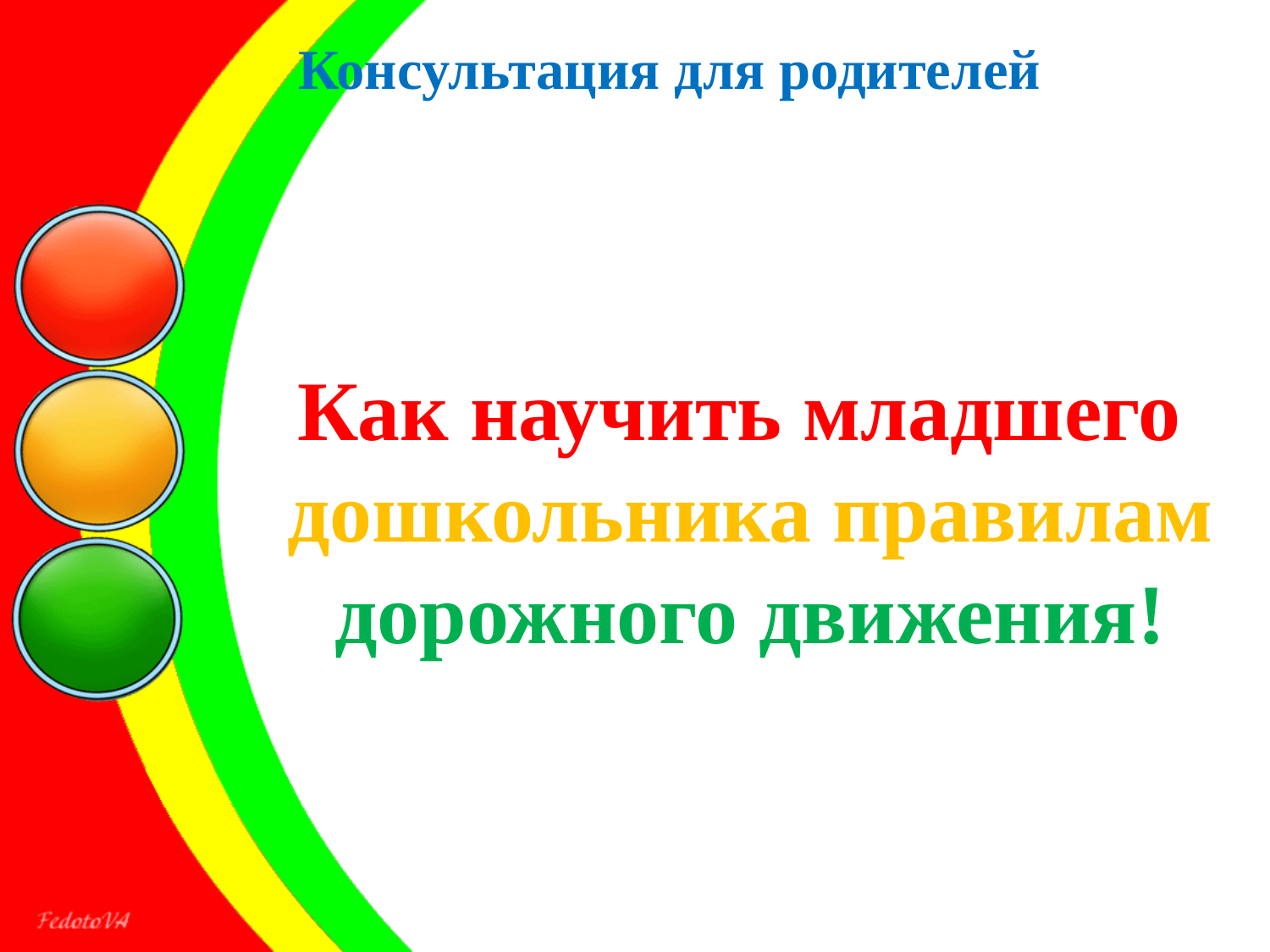

Консультация для родителей
# Как научить младшего дошкольника правилам дорожного движения!